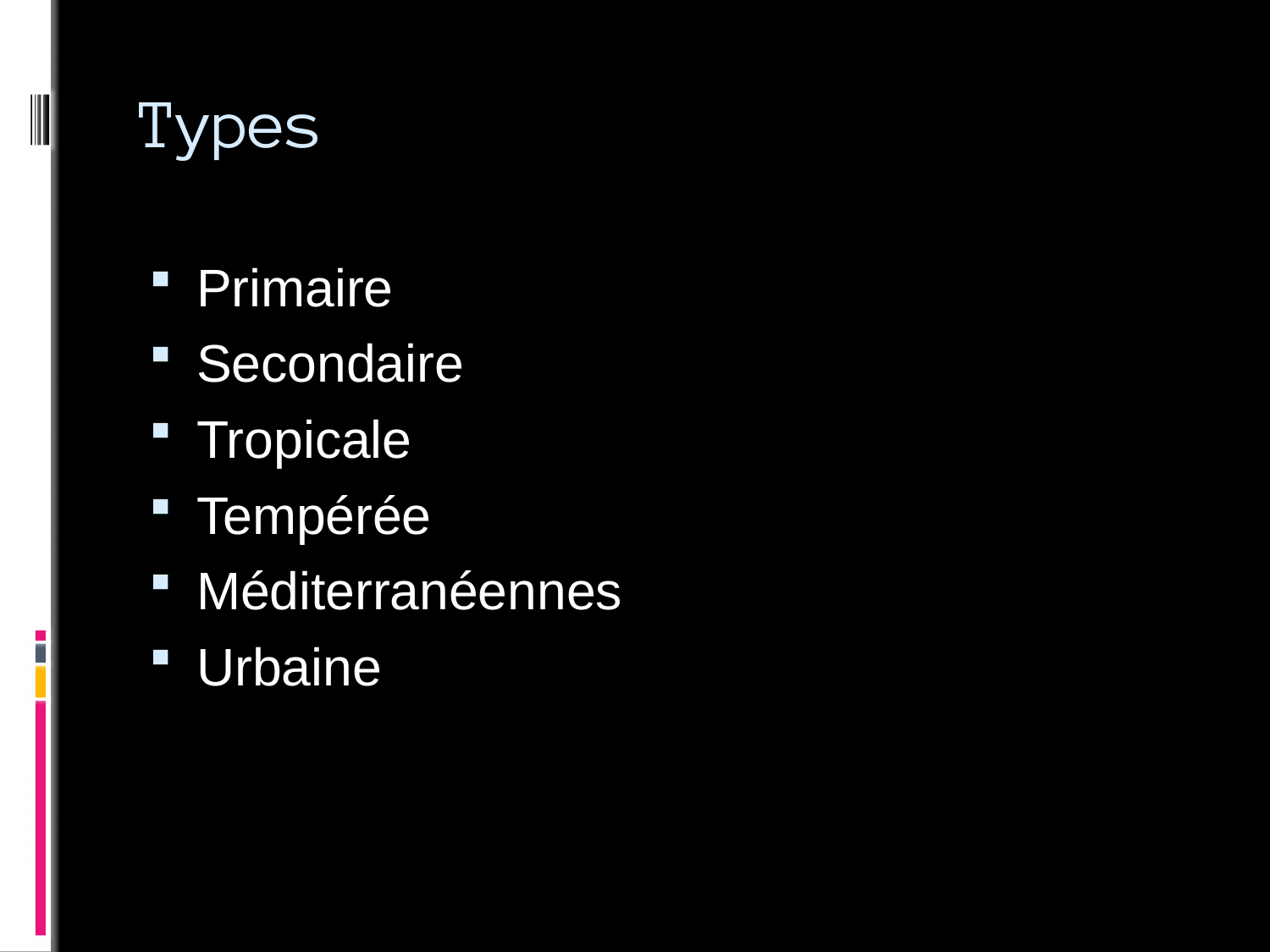

# Types
Primaire
Secondaire
Tropicale
Tempérée
Méditerranéennes
Urbaine